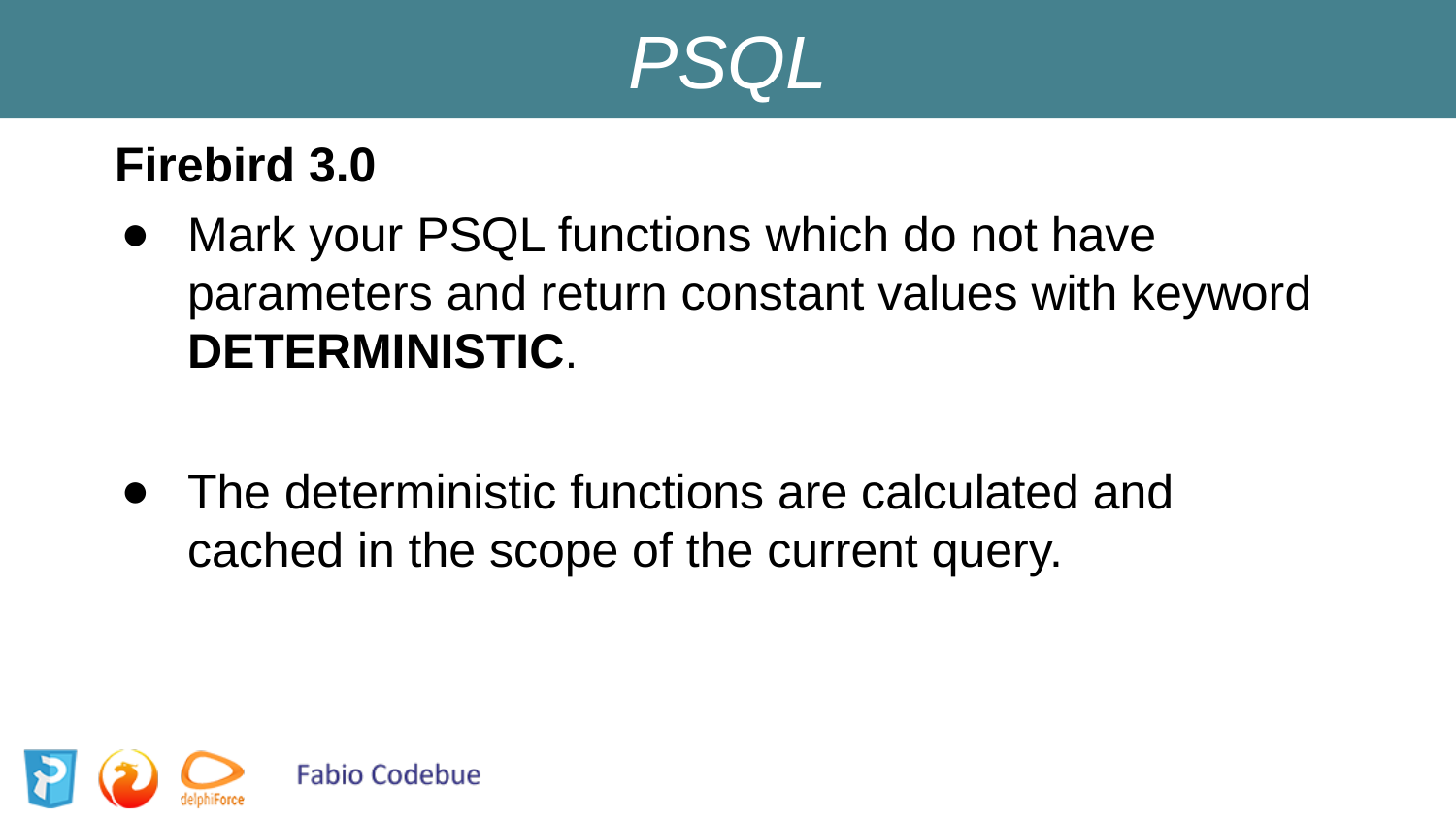

PSQL
Firebird 3.0
Mark your PSQL functions which do not have parameters and return constant values with keyword DETERMINISTIC.

The deterministic functions are calculated and cached in the scope of the current query.